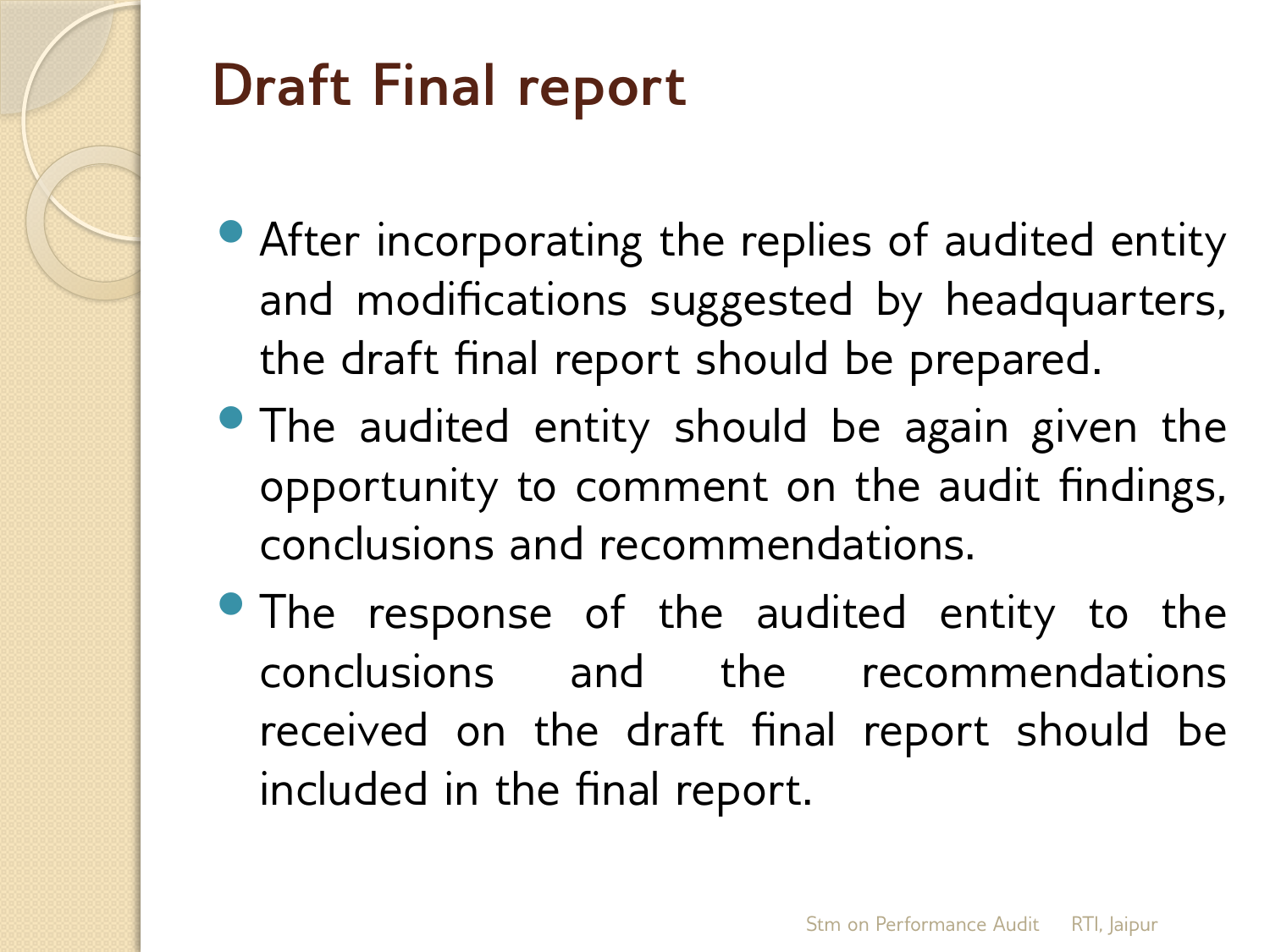

# Draft Final report
After incorporating the replies of audited entity and modifications suggested by headquarters, the draft final report should be prepared.
The audited entity should be again given the opportunity to comment on the audit findings, conclusions and recommendations.
The response of the audited entity to the conclusions and the recommendations received on the draft final report should be included in the final report.

Stm on Performance Audit     RTI, Jaipur